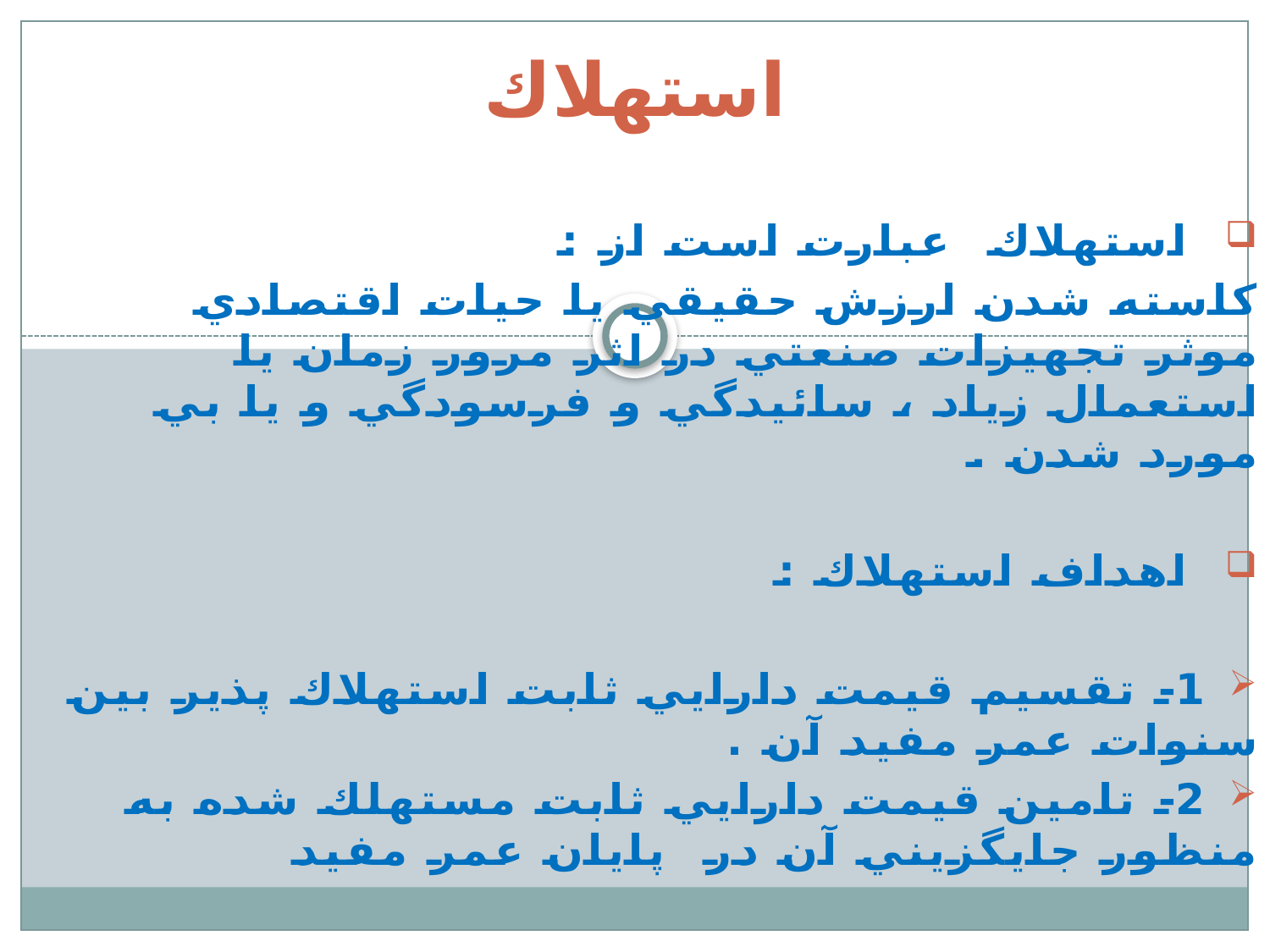

# استهلاك

  استهلاك  عبارت است از :
كاسته شدن ارزش حقيقي يا حيات اقتصادي  موثر تجهيزات صنعتي در اثر مرور زمان يا استعمال زياد ، سائيدگي و فرسودگي و يا بي مورد شدن .

  اهداف استهلاك :

 1- تقسيم قيمت دارايي ثابت استهلاك پذير بين سنوات عمر مفيد آن .
 2- تامين قيمت دارايي ثابت مستهلك شده به منظور جايگزيني آن در  پايان عمر مفيد